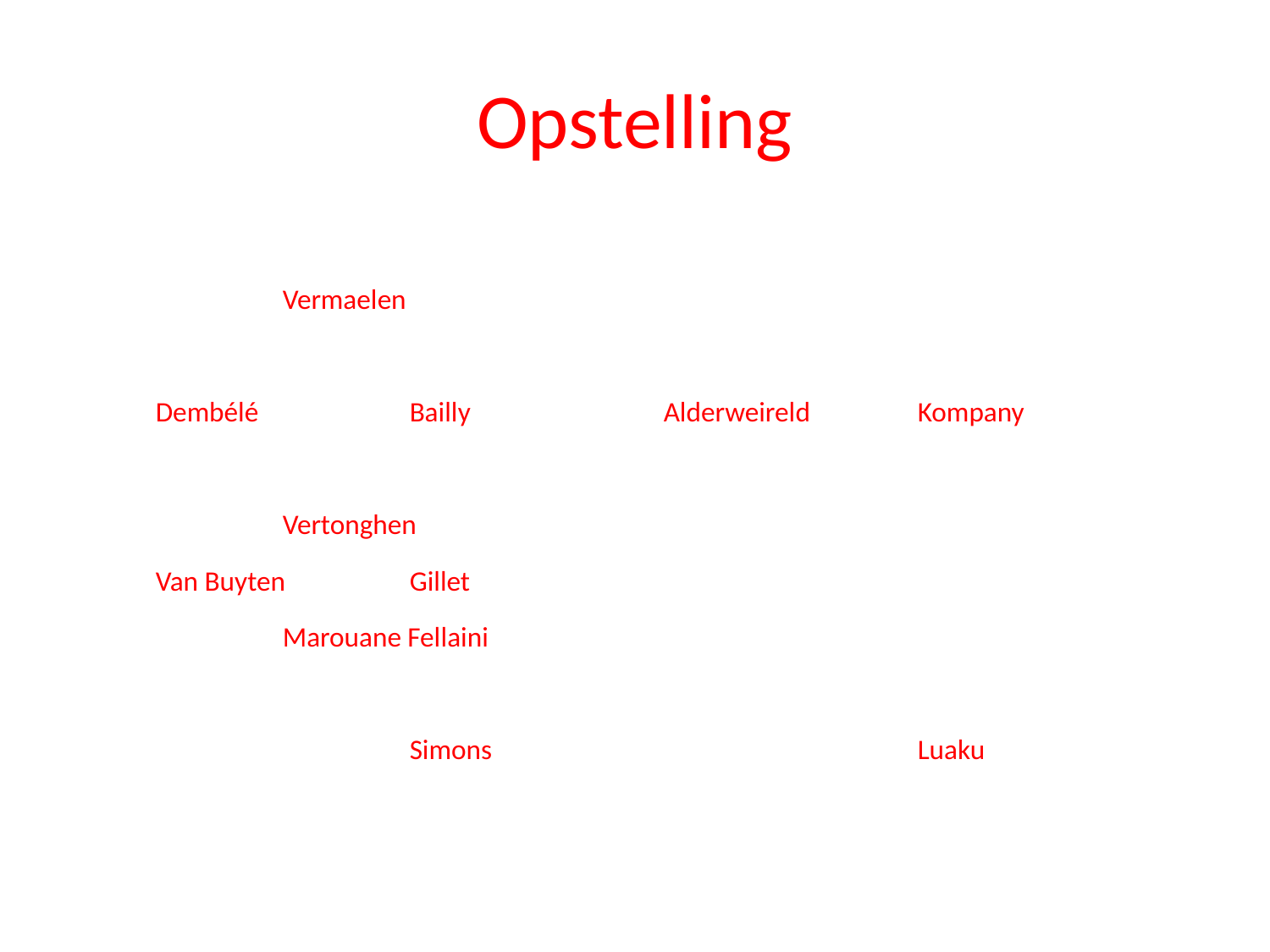

# Opstelling
		Vermaelen

	Dembélé		Bailly		Alderweireld 	Kompany

		Vertonghen
	Van Buyten	Gillet
		Marouane Fellaini

			Simons				Luaku